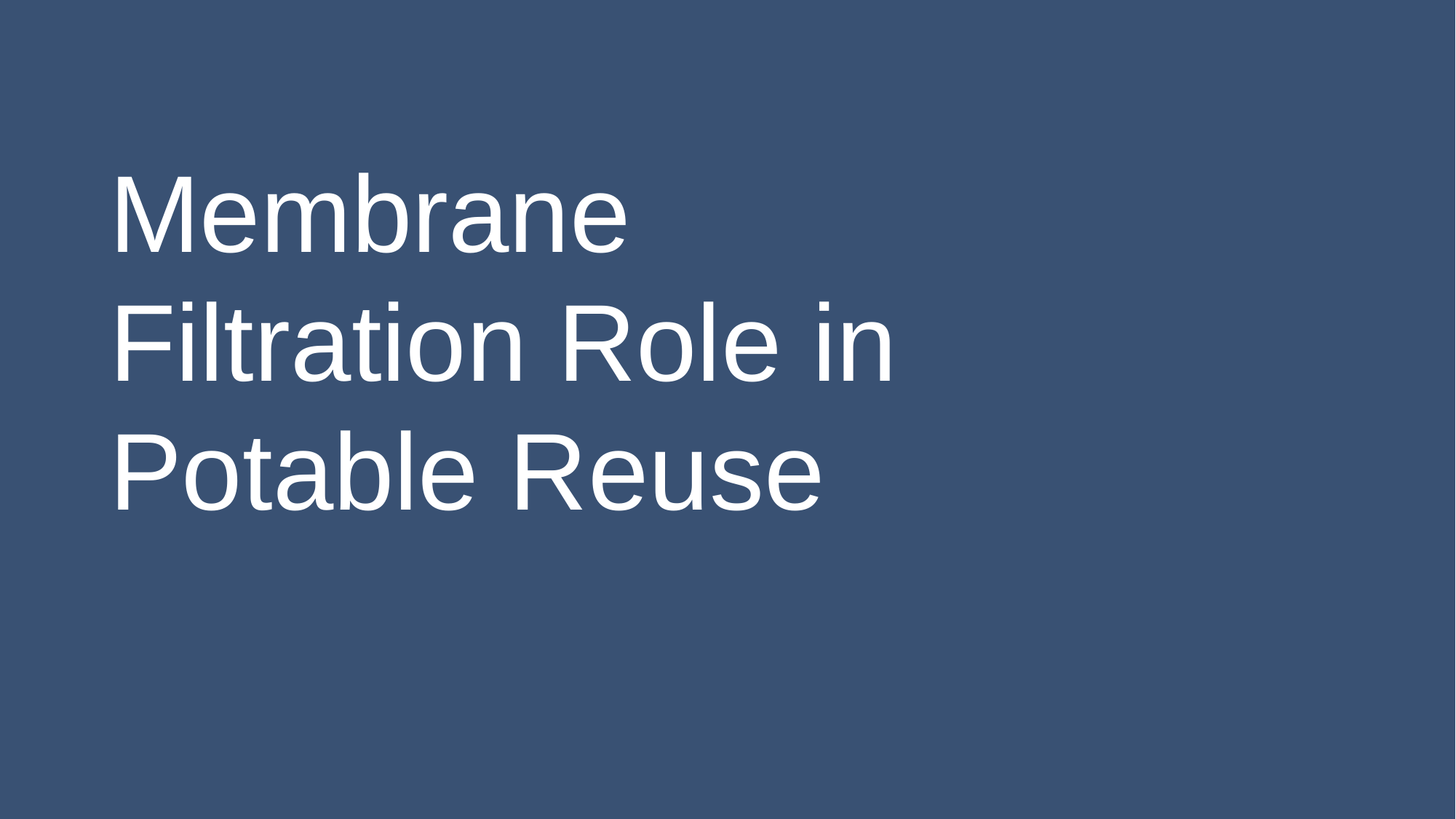

# Membrane Filtration Role in Potable Reuse